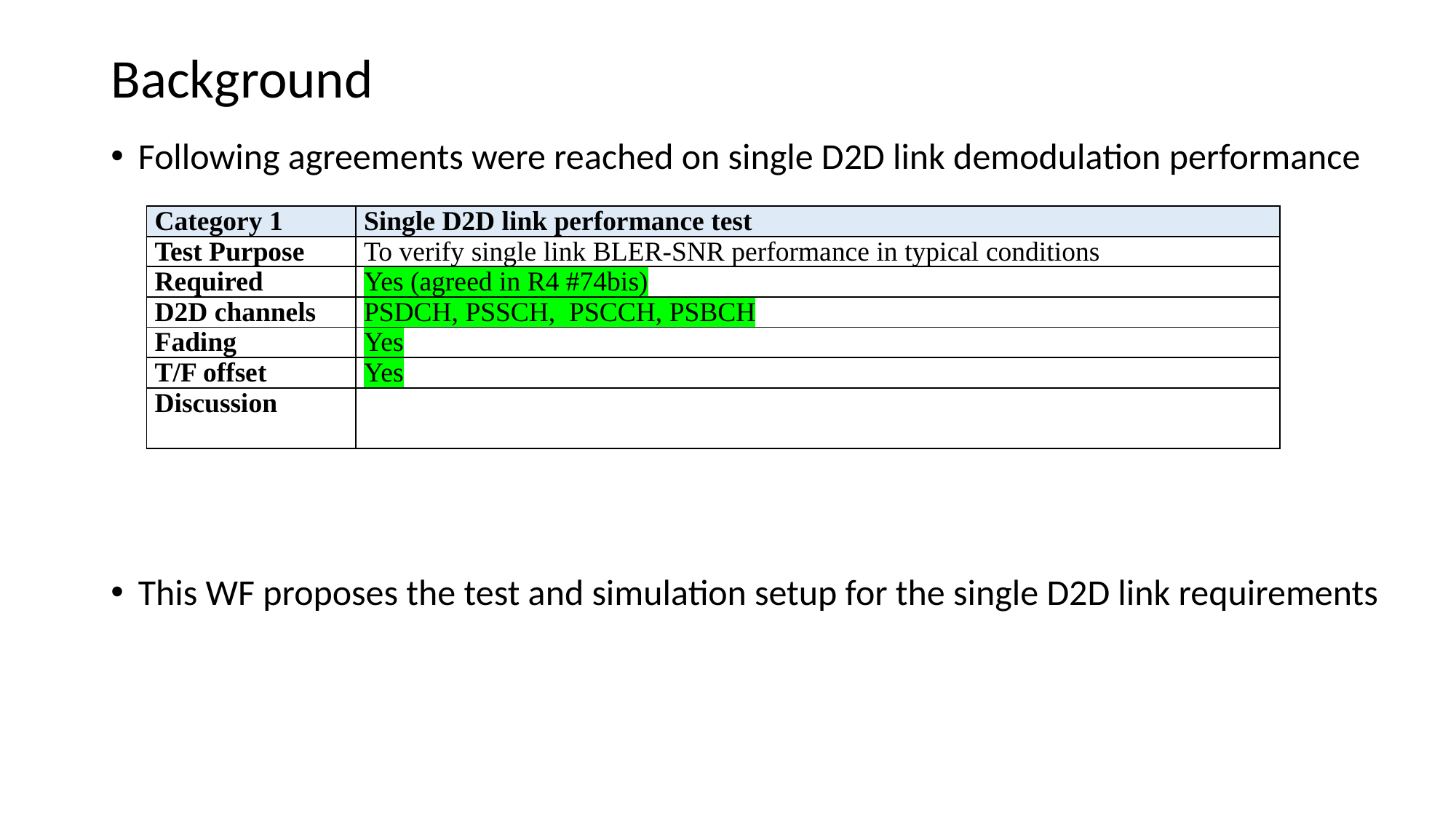

# Background
Following agreements were reached on single D2D link demodulation performance

This WF proposes the test and simulation setup for the single D2D link requirements

| Category 1 | Single D2D link performance test |
| --- | --- |
| Test Purpose | To verify single link BLER-SNR performance in typical conditions |
| Required | Yes (agreed in R4 #74bis) |
| D2D channels | PSDCH, PSSCH, PSCCH, PSBCH |
| Fading | Yes |
| T/F offset | Yes |
| Discussion |  |